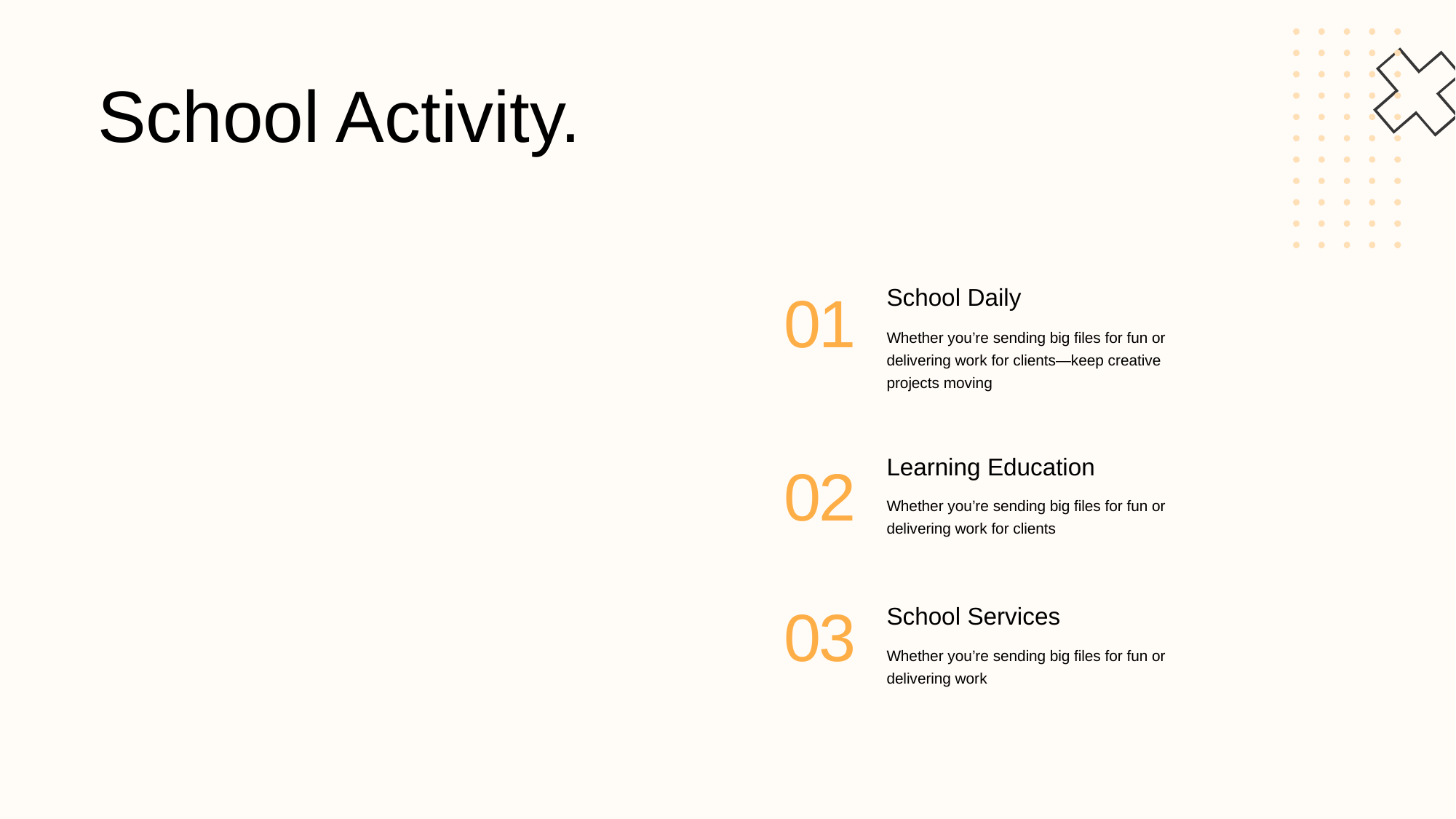

School Activity.
01
School Daily

Whether you’re sending big files for fun or delivering work for clients—keep creative projects moving
Learning Education
02
Whether you’re sending big files for fun or delivering work for clients
03
School Services
Whether you’re sending big files for fun or delivering work